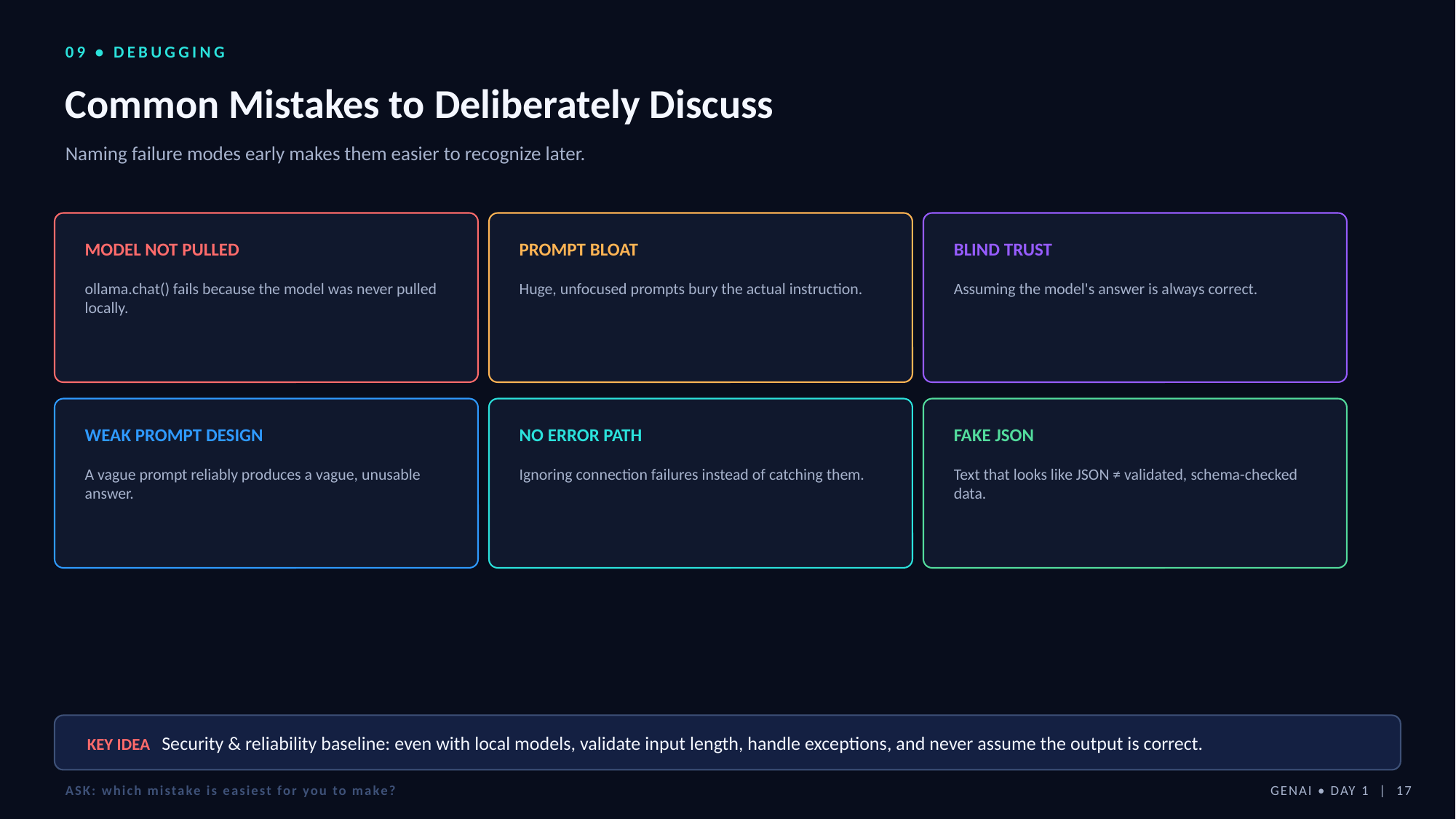

09 • DEBUGGING
Common Mistakes to Deliberately Discuss
Naming failure modes early makes them easier to recognize later.

MODEL NOT PULLED
PROMPT BLOAT
BLIND TRUST
ollama.chat() fails because the model was never pulled locally.
Huge, unfocused prompts bury the actual instruction.
Assuming the model's answer is always correct.

WEAK PROMPT DESIGN
NO ERROR PATH
FAKE JSON
A vague prompt reliably produces a vague, unusable answer.
Ignoring connection failures instead of catching them.
Text that looks like JSON ≠ validated, schema-checked data.

KEY IDEA   Security & reliability baseline: even with local models, validate input length, handle exceptions, and never assume the output is correct.
ASK: which mistake is easiest for you to make?
GENAI • DAY 1  |  17